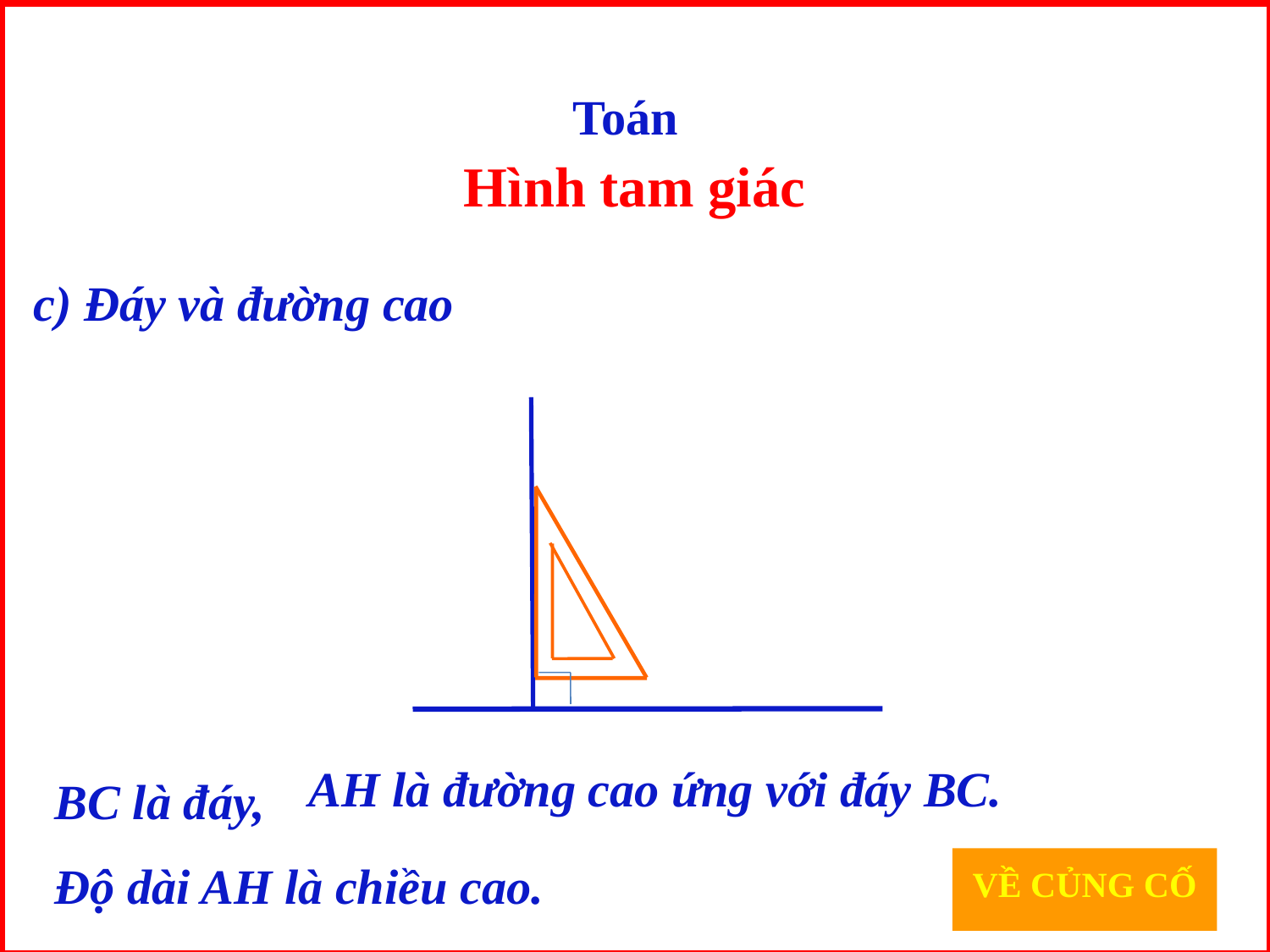

Toán
Hình tam giác
c) Đáy và đường cao
A

C
B

H
AH là đường cao ứng với đáy BC.
BC là đáy,
Độ dài AH là chiều cao.
VỀ CỦNG CỐ